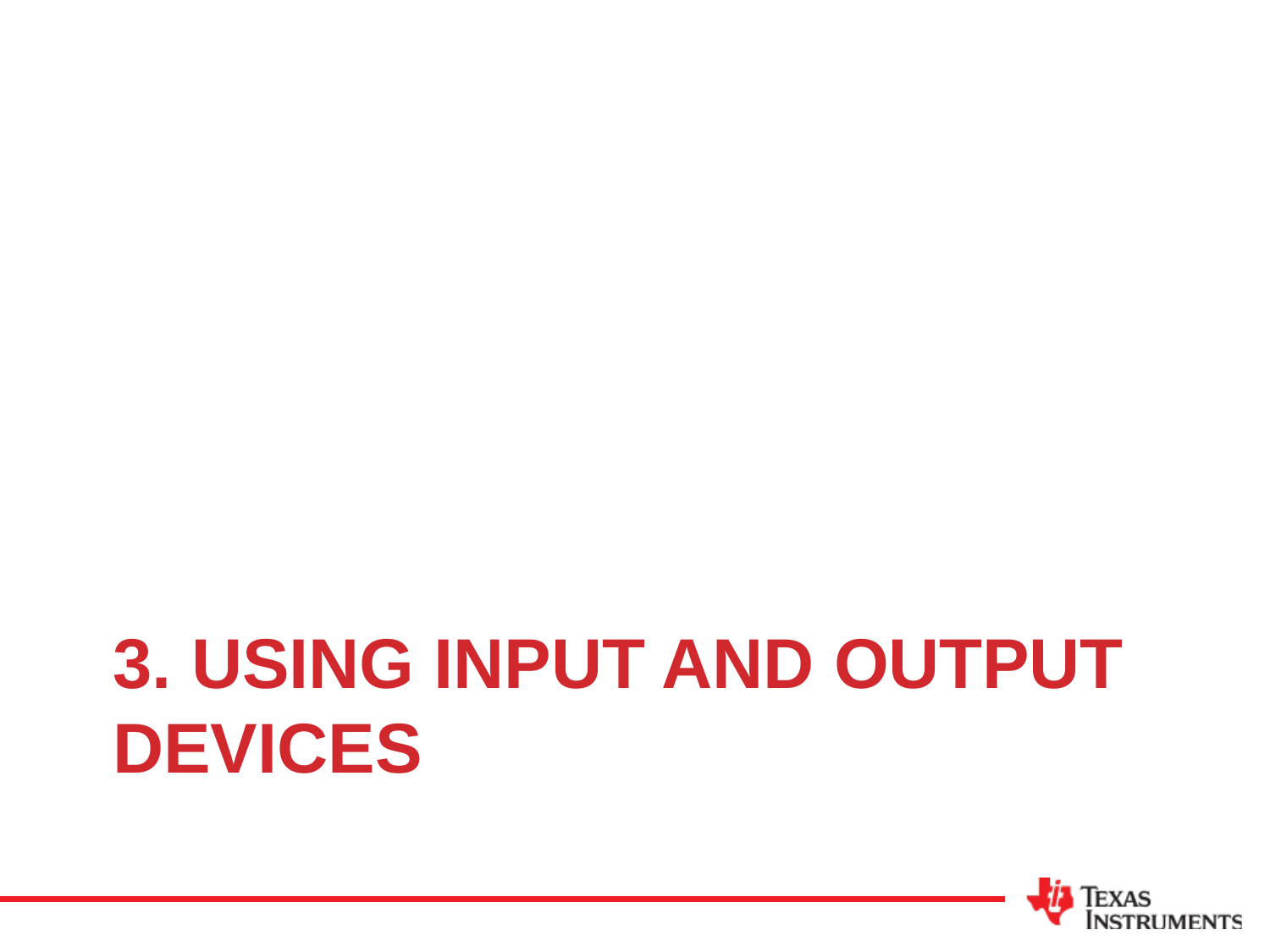

# 3. Using Input and Output devices